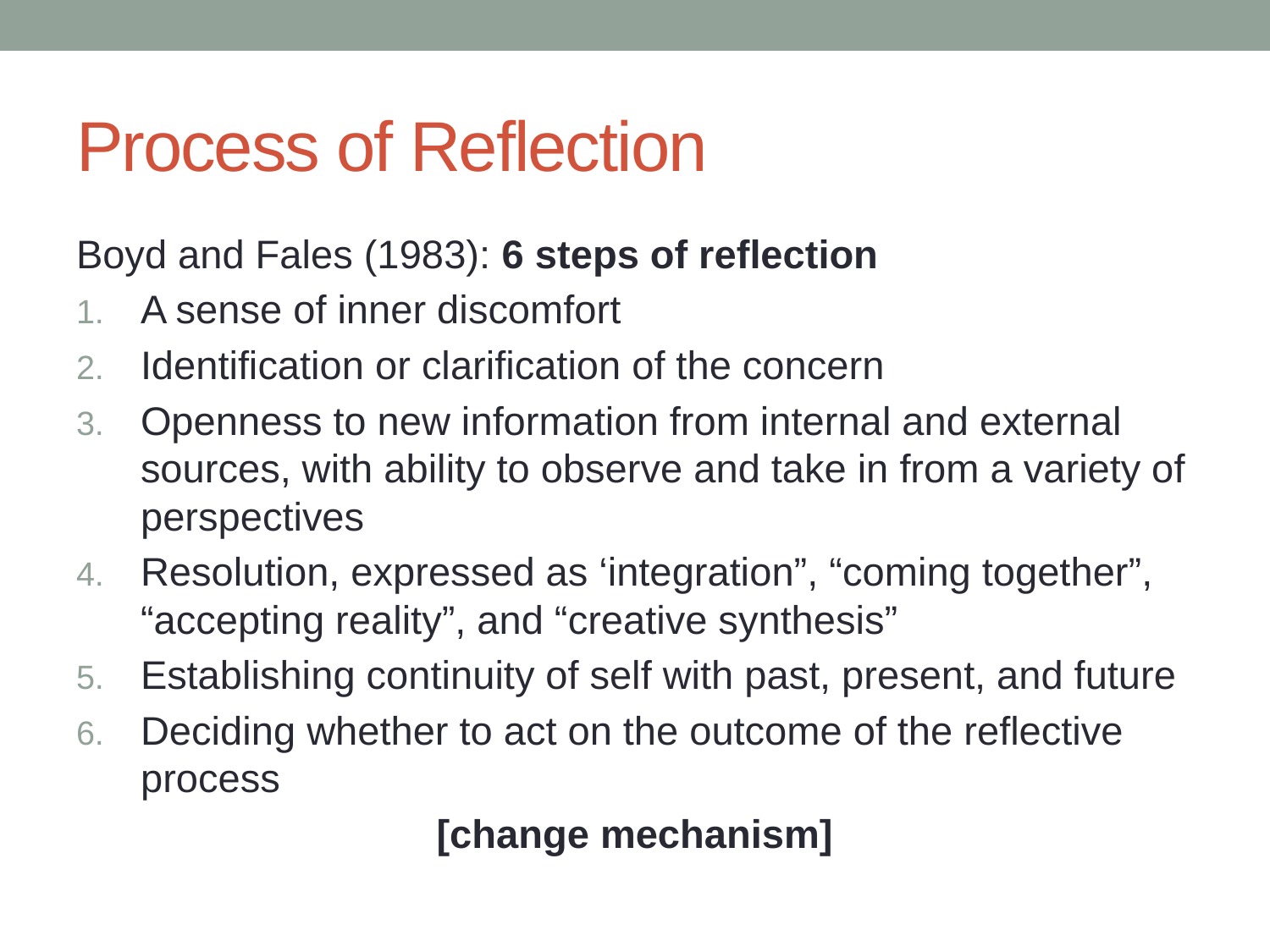

# Process of Reflection
Boyd and Fales (1983): 6 steps of reflection
A sense of inner discomfort
Identification or clarification of the concern
Openness to new information from internal and external sources, with ability to observe and take in from a variety of perspectives
Resolution, expressed as ‘integration”, “coming together”, “accepting reality”, and “creative synthesis”
Establishing continuity of self with past, present, and future
Deciding whether to act on the outcome of the reflective process
[change mechanism]